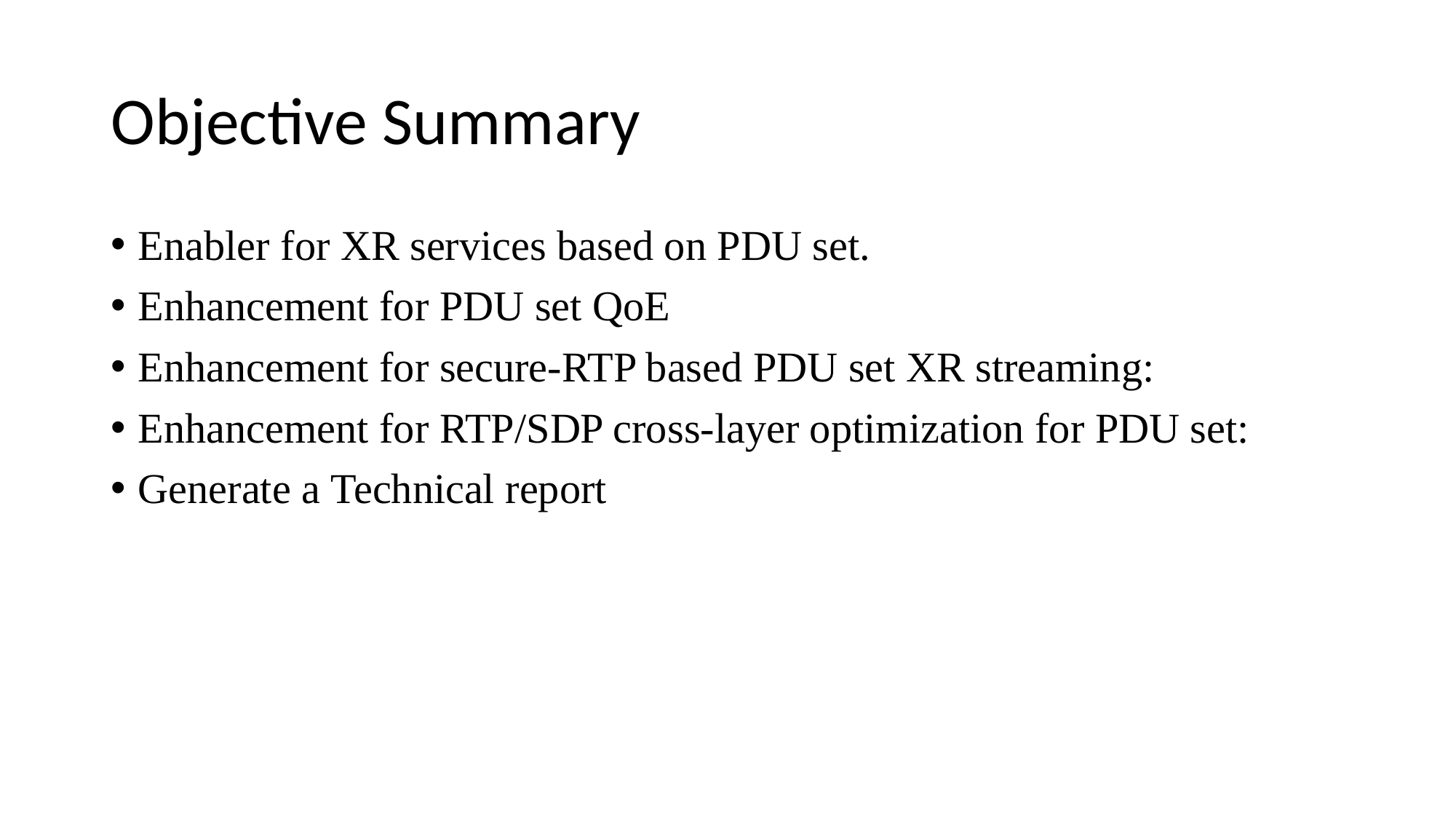

# Objective Summary
Enabler for XR services based on PDU set.
Enhancement for PDU set QoE
Enhancement for secure-RTP based PDU set XR streaming:
Enhancement for RTP/SDP cross-layer optimization for PDU set:
Generate a Technical report